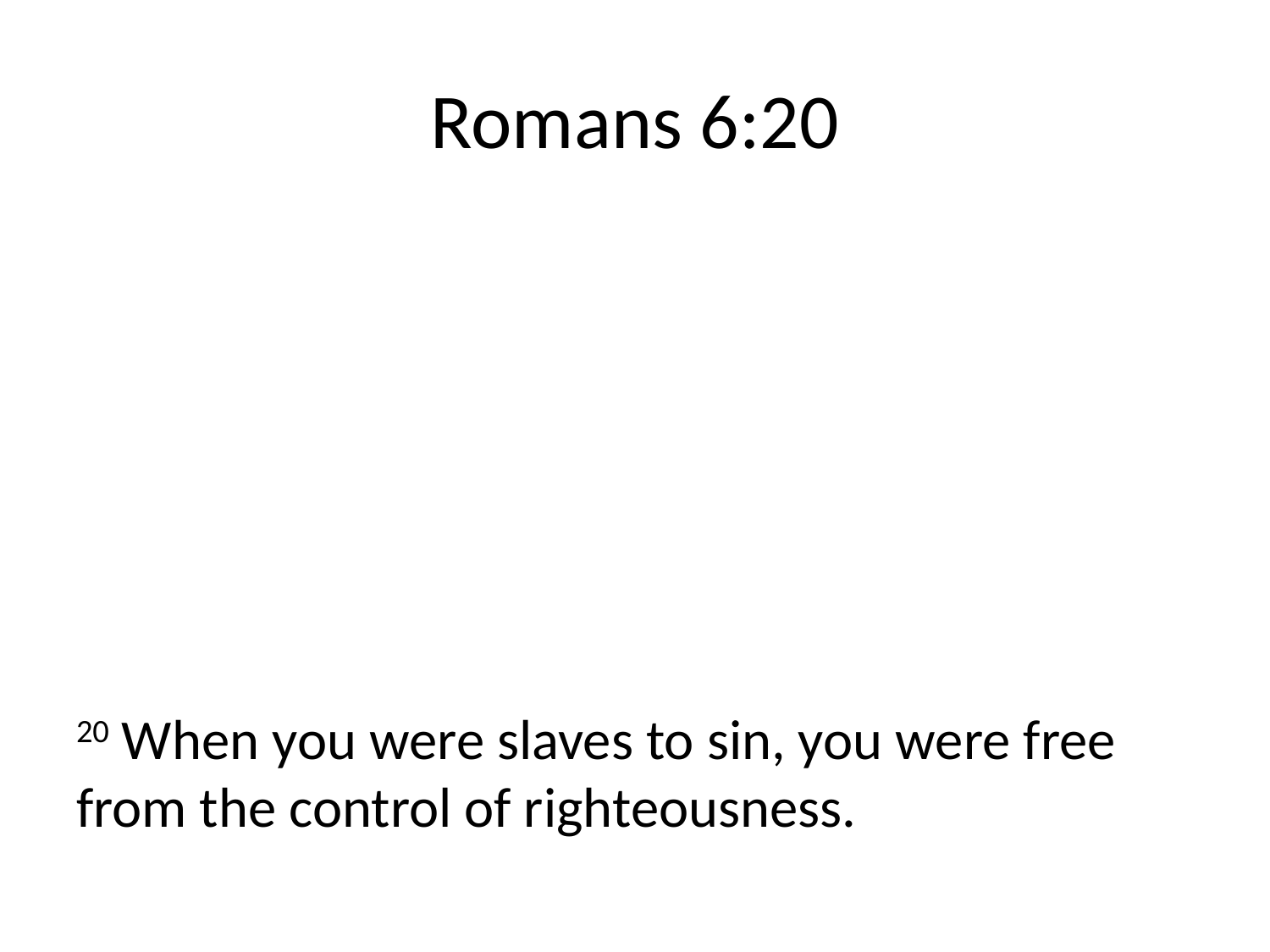

# Romans 6:20

20 When you were slaves to sin, you were free from the control of righteousness.